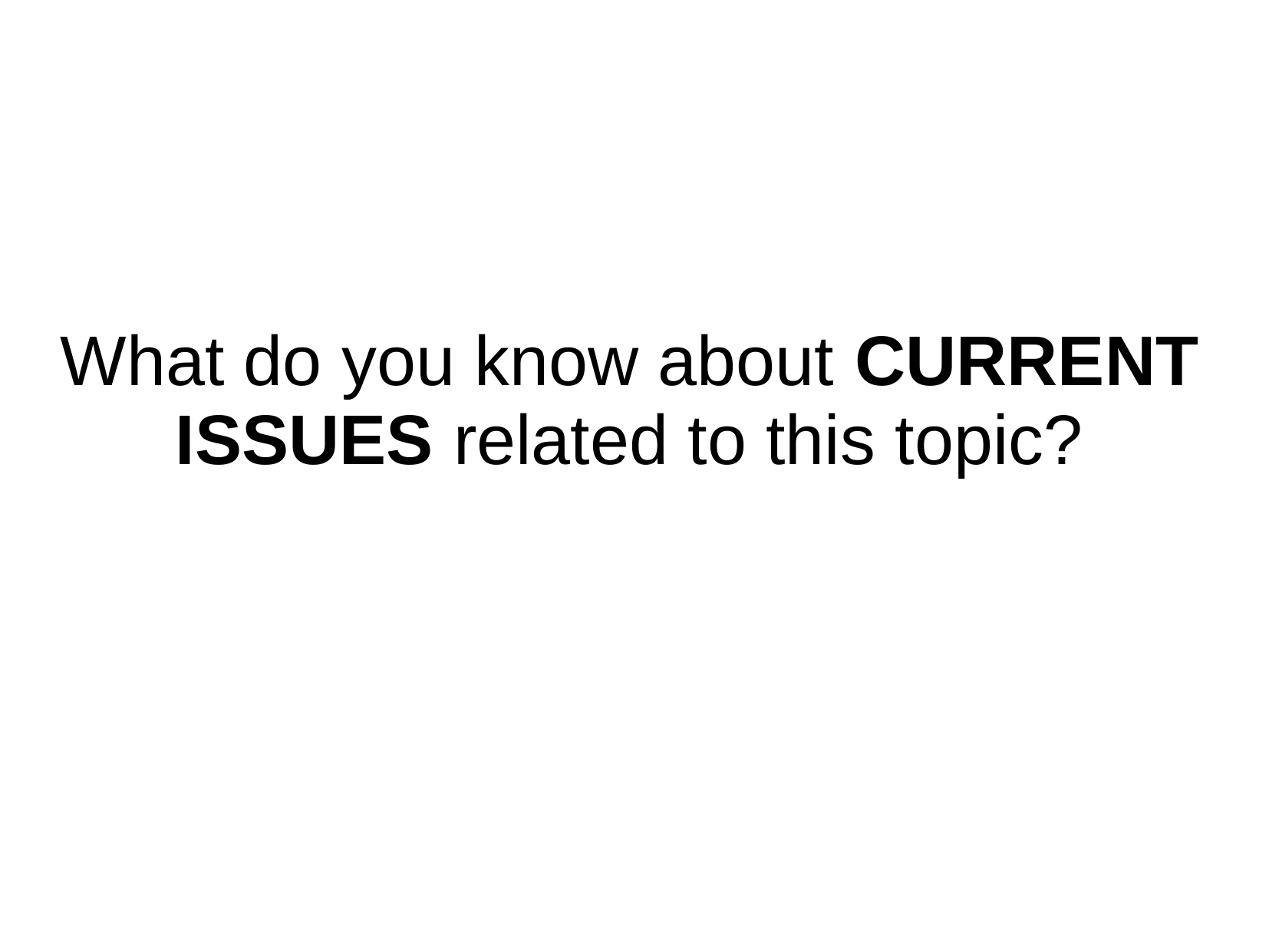

# What do you know about CURRENT ISSUES related to this topic?